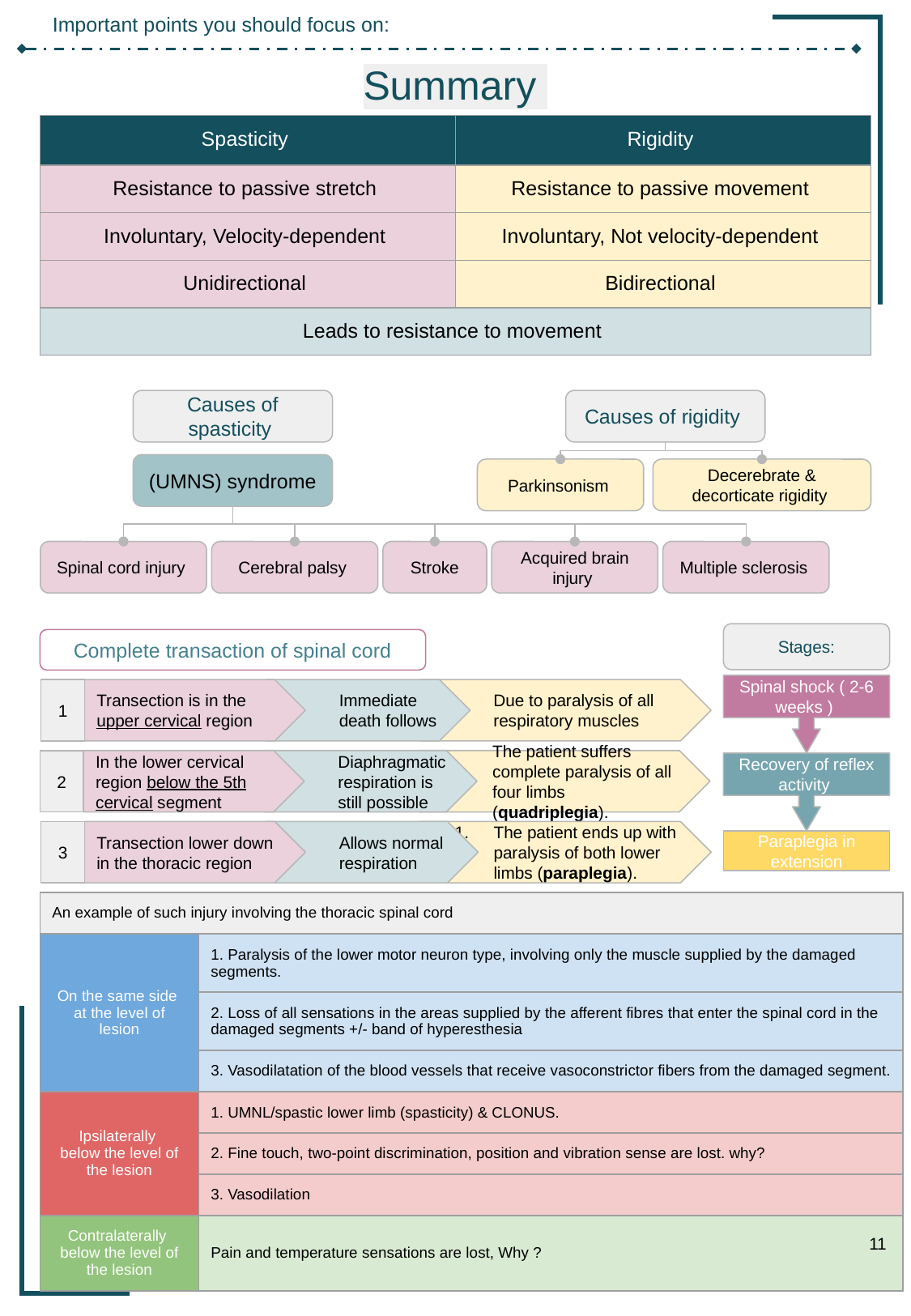

Important points you should focus on:
Summary

| Spasticity | Rigidity |
| --- | --- |
| Resistance to passive stretch | Resistance to passive movement |
| Involuntary, Velocity-dependent | Involuntary, Not velocity-dependent |
| Unidirectional | Bidirectional |
| Leads to resistance to movement |  |
Causes of rigidity
Causes of spasticity
(UMNS) syndrome
Parkinsonism
Decerebrate & decorticate rigidity
Cerebral palsy
Acquired brain injury
Multiple sclerosis
Spinal cord injury
Stroke
Stages:
Complete transaction of spinal cord
Spinal shock ( 2-6 weeks )
1
Immediate death follows
Due to paralysis of all respiratory muscles
Transection is in the upper cervical region
2
Diaphragmatic respiration is still possible
The patient suffers complete paralysis of all four limbs (quadriplegia).
In the lower cervical region below the 5th cervical segment
Recovery of reflex activity
3
Allows normal respiration
The patient ends up with paralysis of both lower limbs (paraplegia).
Transection lower down in the thoracic region
Paraplegia in extension
| An example of such injury involving the thoracic spinal cord |  |  |
| --- | --- | --- |
| On the same side at the level of lesion | 1. Paralysis of the lower motor neuron type, involving only the muscle supplied by the damaged segments. |  |
|  | 2. Loss of all sensations in the areas supplied by the afferent fibres that enter the spinal cord in the damaged segments +/- band of hyperesthesia |  |
|  | 3. Vasodilatation of the blood vessels that receive vasoconstrictor fibers from the damaged segment. |  |
| Ipsilaterally below the level of the lesion | 1. UMNL/spastic lower limb (spasticity) & CLONUS. |  |
|  | 2. Fine touch, two-point discrimination, position and vibration sense are lost. why? |  |
|  | 3. Vasodilation |  |
| Contralaterally below the level of the lesion | Pain and temperature sensations are lost, Why ? |  |
11